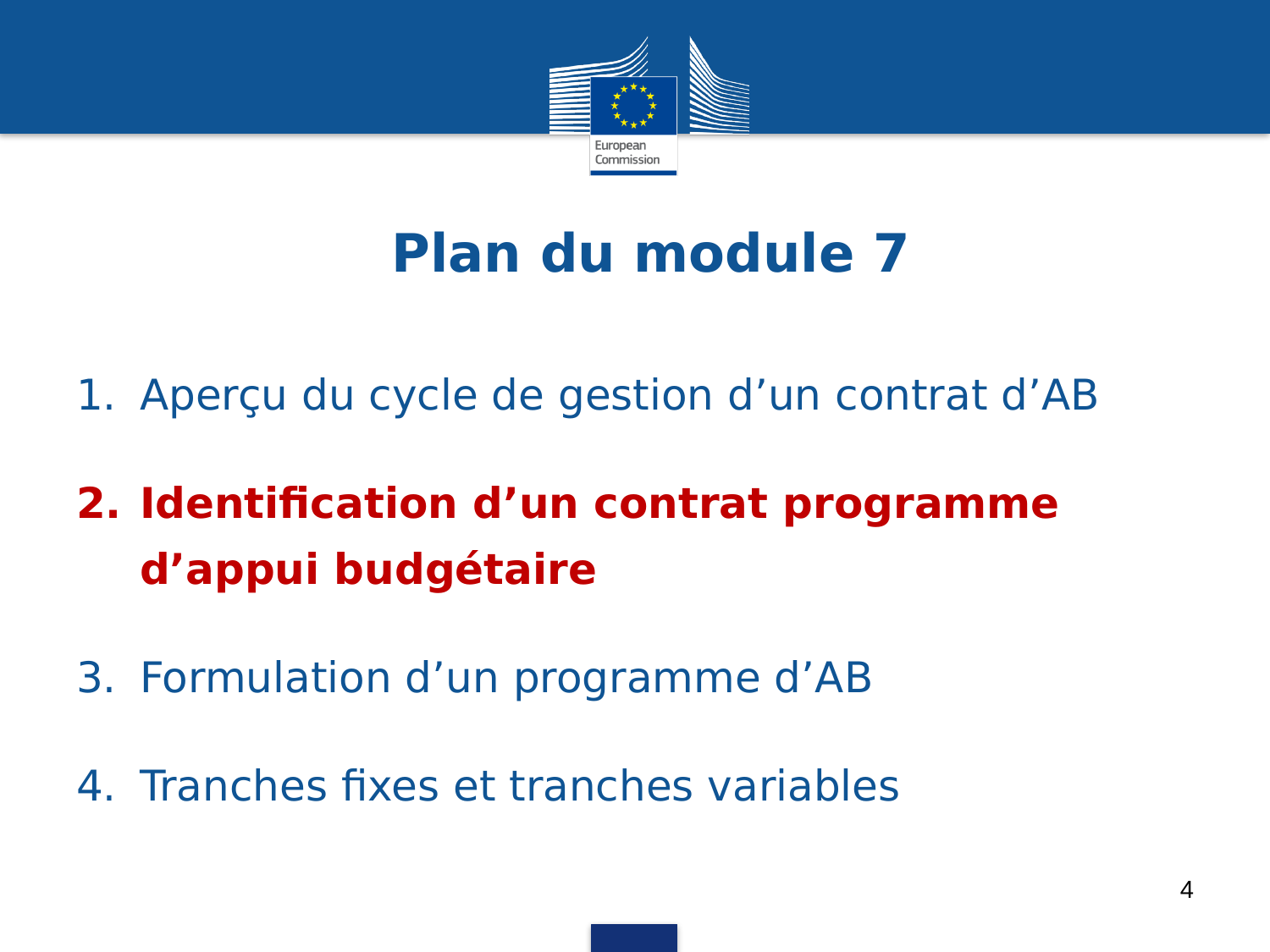

# Plan du module 7
Aperçu du cycle de gestion d’un contrat d’AB
Identification d’un contrat programme d’appui budgétaire
Formulation d’un programme d’AB
Tranches fixes et tranches variables

4